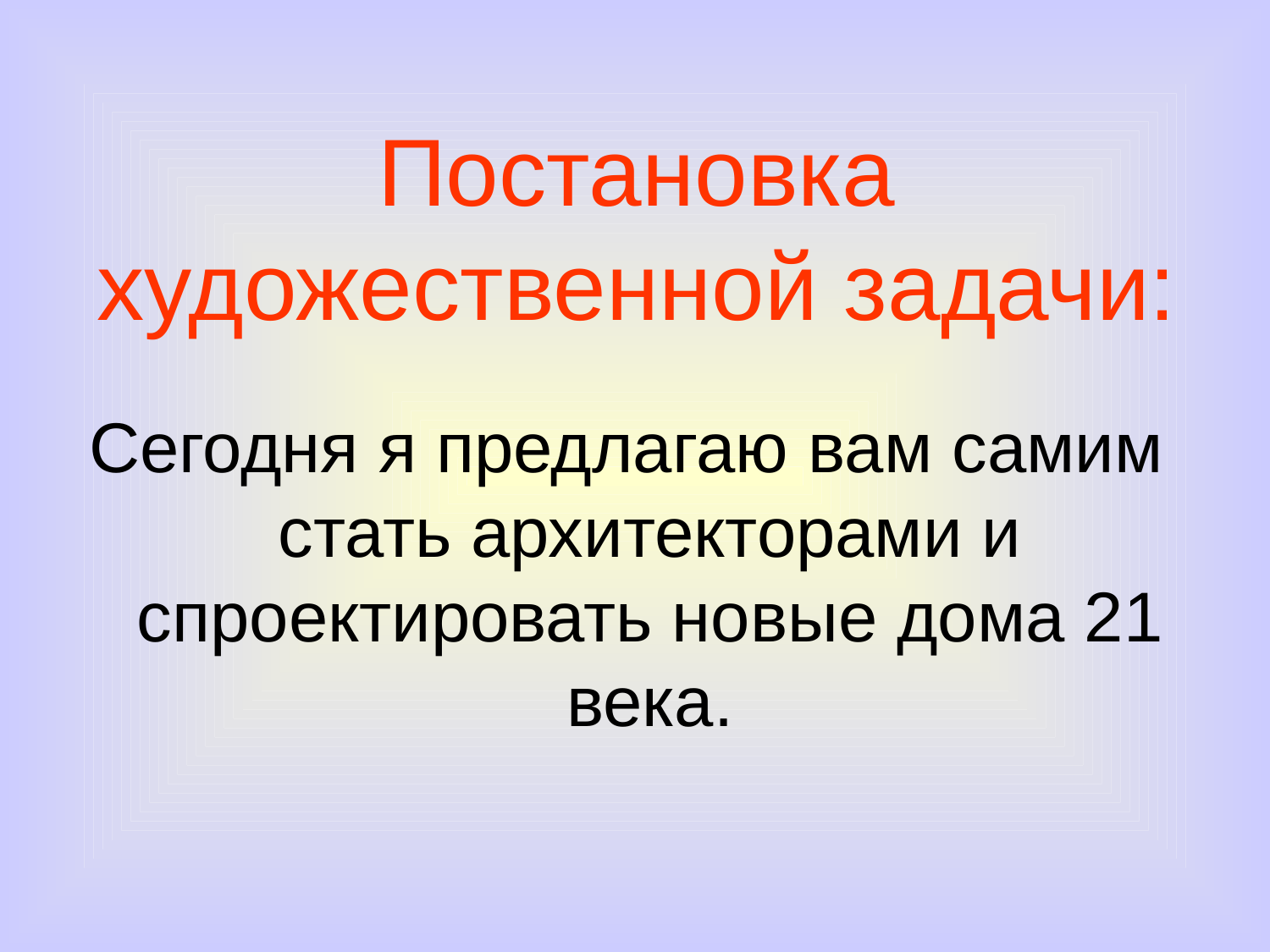

# Постановка художественной задачи:
Сегодня я предлагаю вам самим стать архитекторами и спроектировать новые дома 21 века.